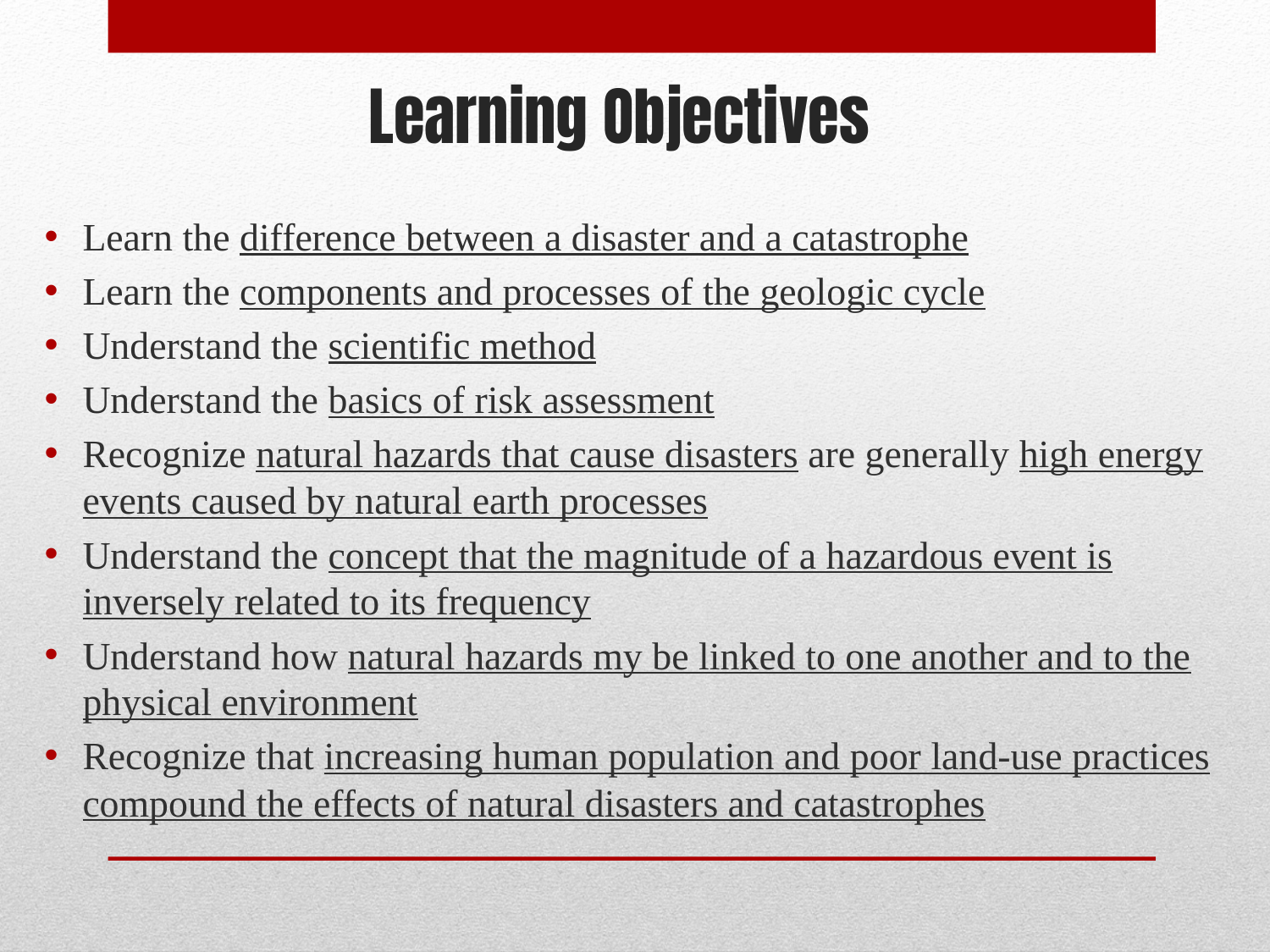

Learning Objectives
Learn the difference between a disaster and a catastrophe
Learn the components and processes of the geologic cycle
Understand the scientific method
Understand the basics of risk assessment
Recognize natural hazards that cause disasters are generally high energy events caused by natural earth processes
Understand the concept that the magnitude of a hazardous event is inversely related to its frequency
Understand how natural hazards my be linked to one another and to the physical environment
Recognize that increasing human population and poor land-use practices compound the effects of natural disasters and catastrophes